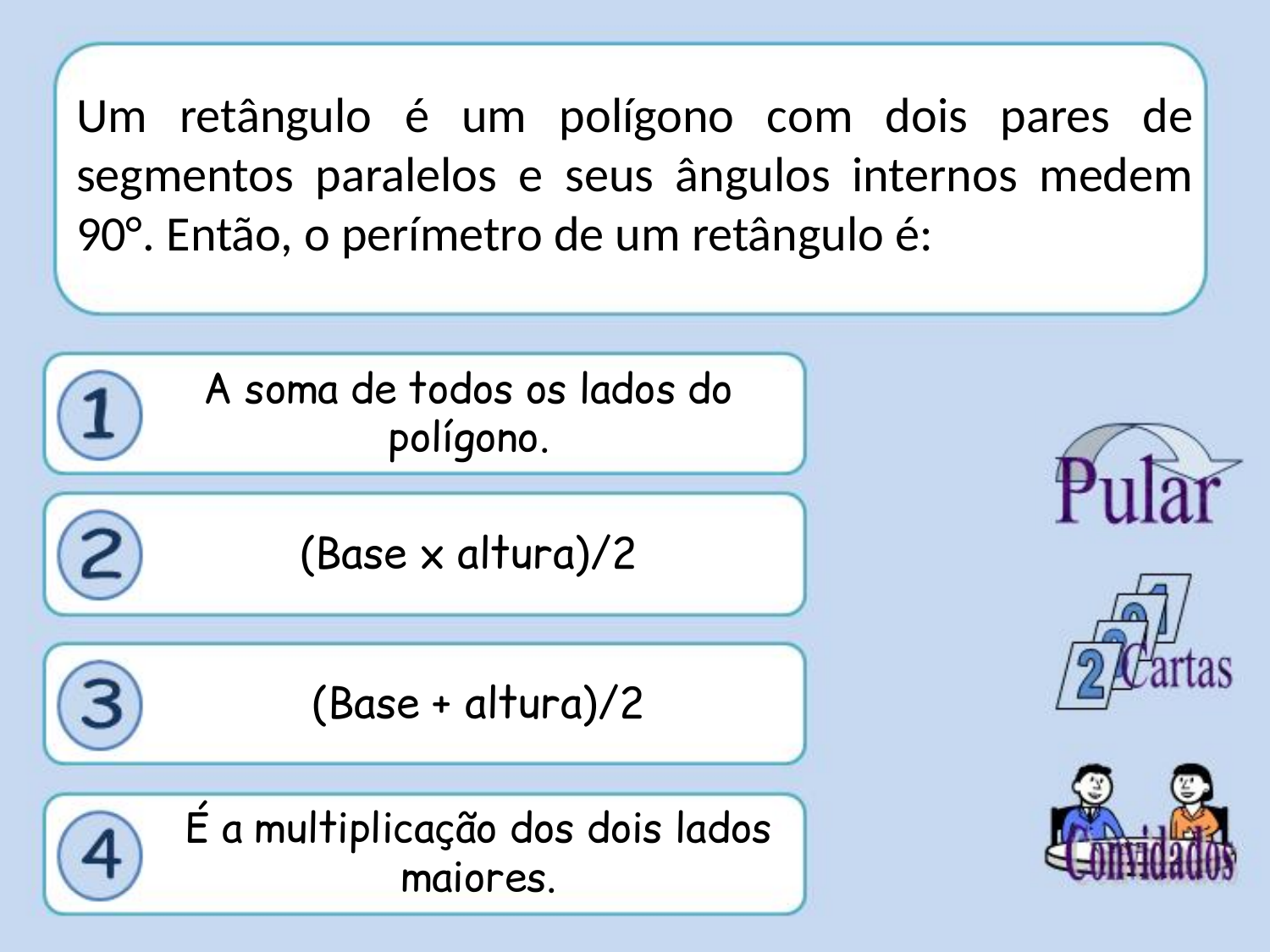

# Um retângulo é um polígono com dois pares de segmentos paralelos e seus ângulos internos medem 90°. Então, o perímetro de um retângulo é:
A soma de todos os lados do polígono.
.

.
(Base x altura)/2
(Base + altura)/2
É a multiplicação dos dois lados maiores.